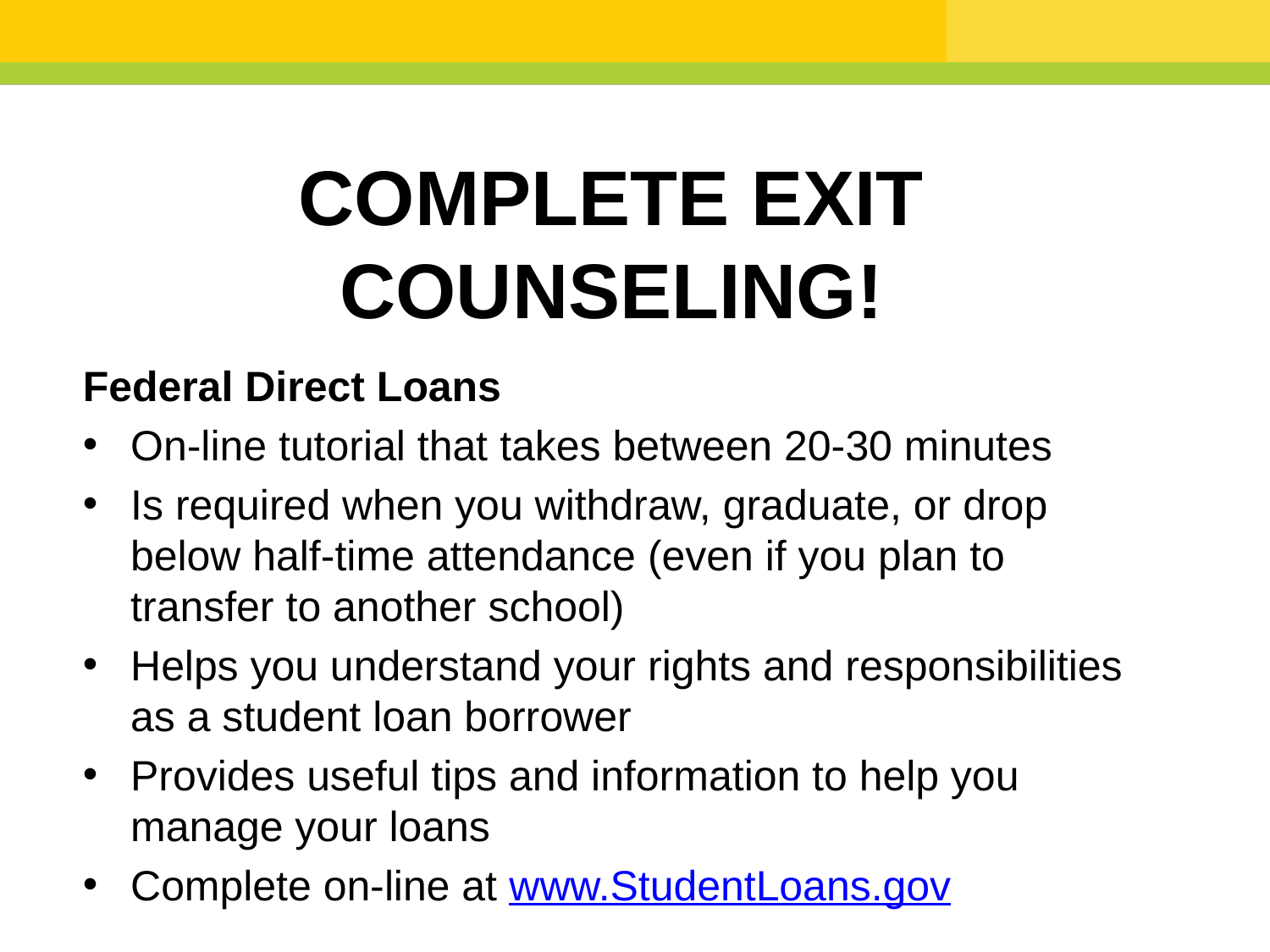

COMPLETE EXIT COUNSELING!
Federal Direct Loans
On-line tutorial that takes between 20-30 minutes
Is required when you withdraw, graduate, or drop below half-time attendance (even if you plan to transfer to another school)
Helps you understand your rights and responsibilities as a student loan borrower
Provides useful tips and information to help you manage your loans
Complete on-line at www.StudentLoans.gov